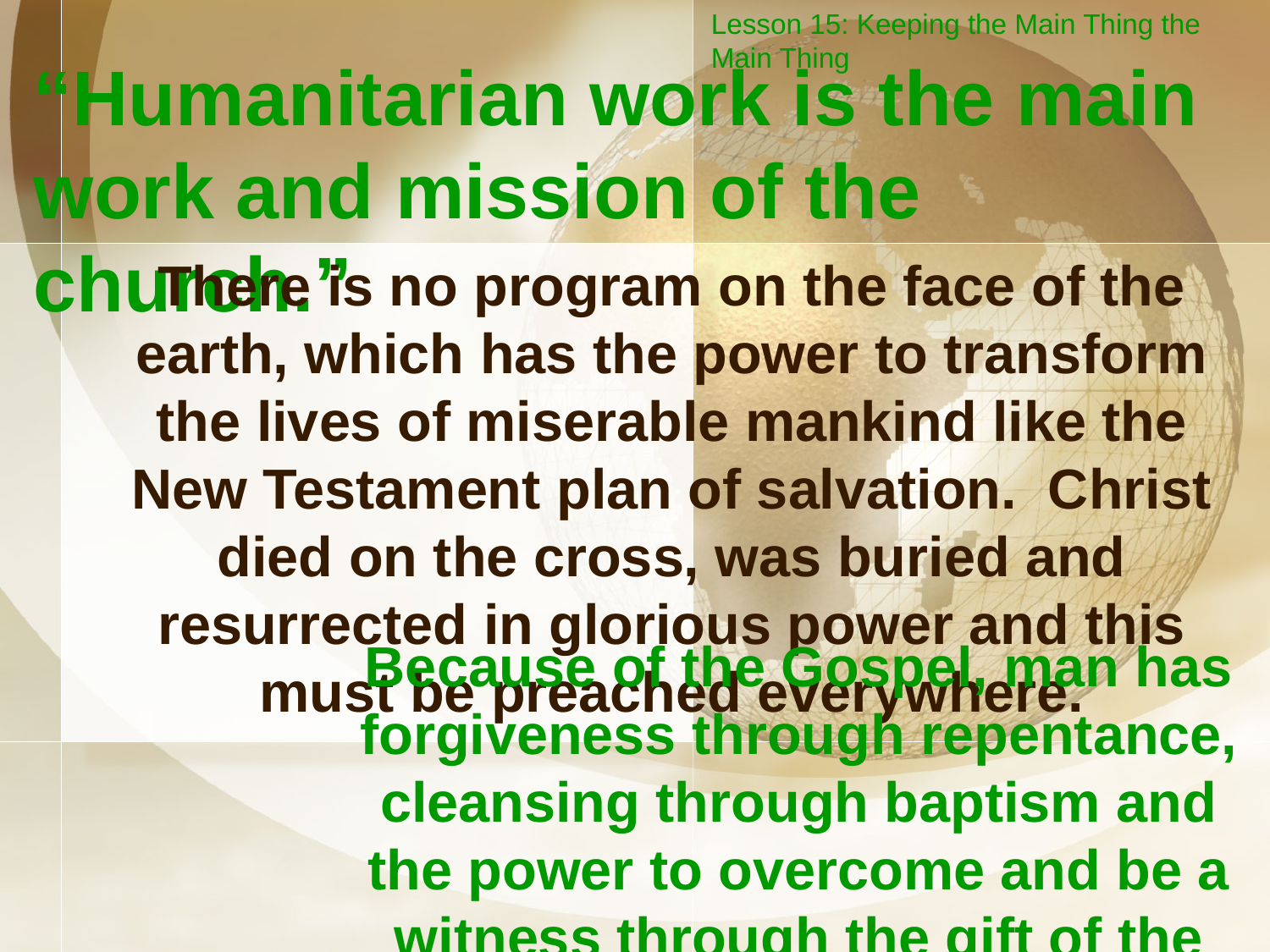

Lesson 15: Keeping the Main Thing the Main Thing
“Humanitarian work is the main work and mission of the church.”
There is no program on the face of the earth, which has the power to transform the lives of miserable mankind like the New Testament plan of salvation.  Christ died on the cross, was buried and resurrected in glorious power and this must be preached everywhere.
Because of the Gospel, man has forgiveness through repentance, cleansing through baptism and the power to overcome and be a witness through the gift of the Holy Ghost.